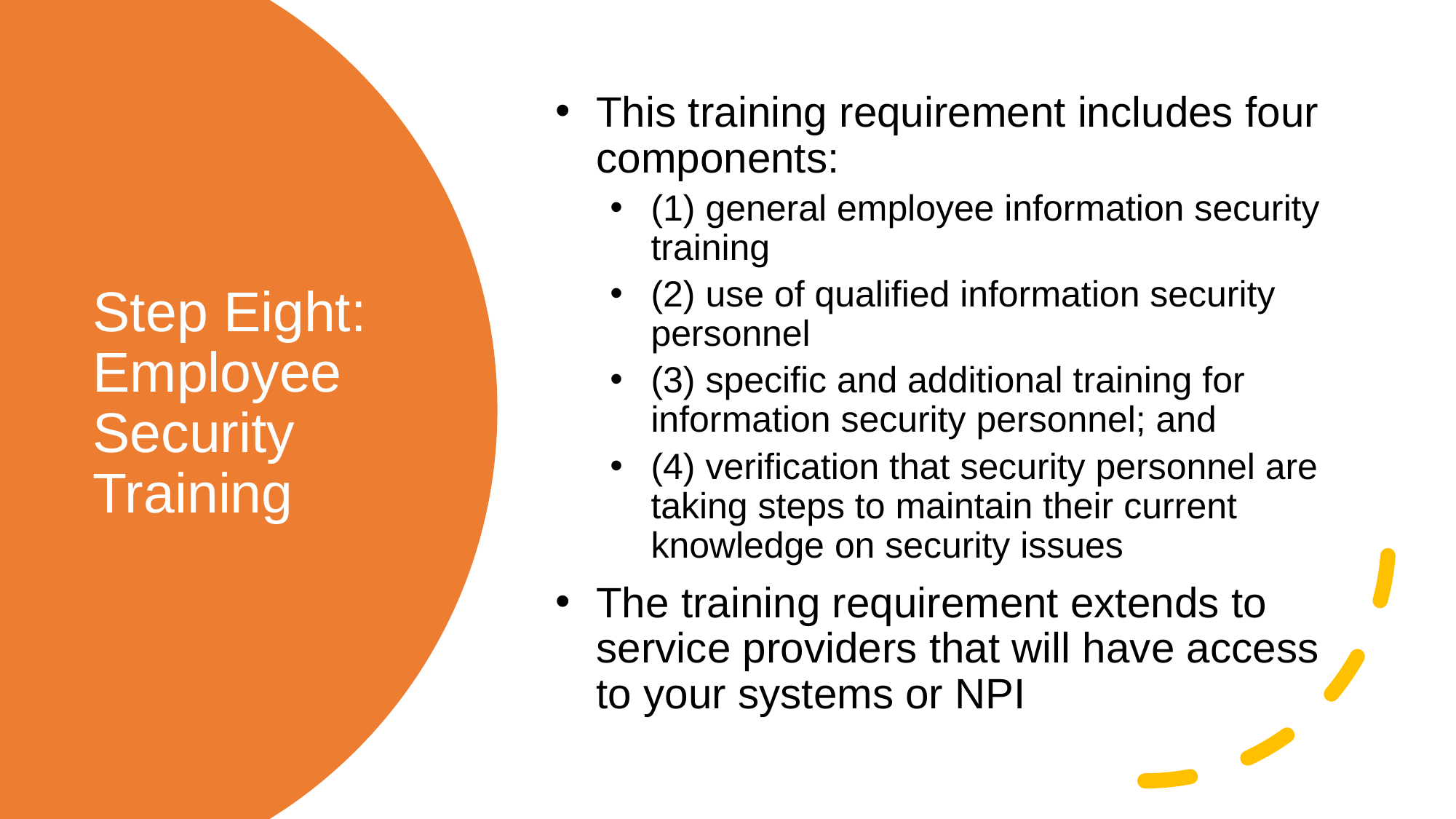

This training requirement includes four components:
(1) general employee information security training
(2) use of qualified information security personnel
(3) specific and additional training for information security personnel; and
(4) verification that security personnel are taking steps to maintain their current knowledge on security issues
The training requirement extends to service providers that will have access to your systems or NPI
# Step Eight: Employee Security Training